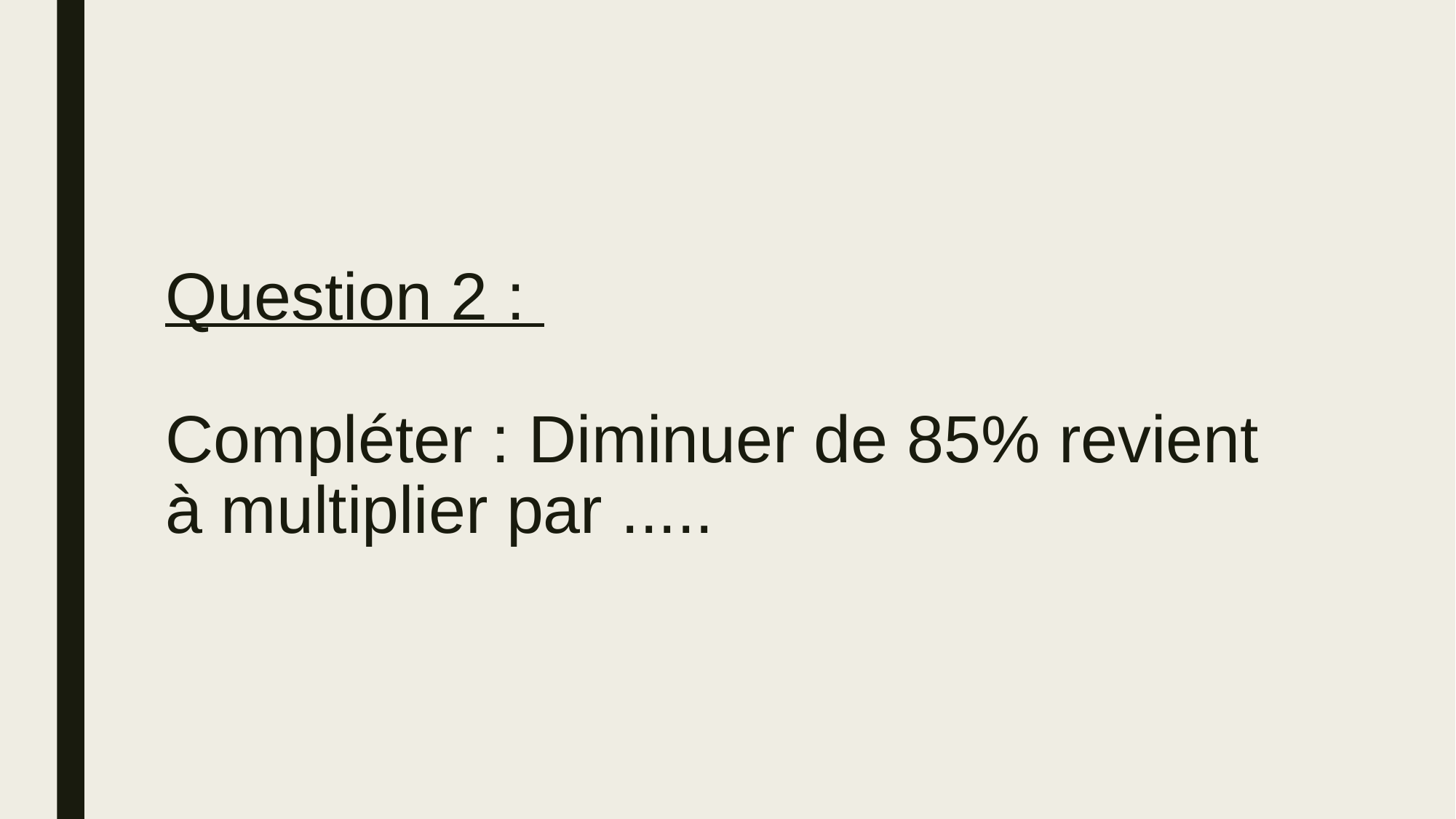

# Question 2 : Compléter : Diminuer de 85% revient à multiplier par .....